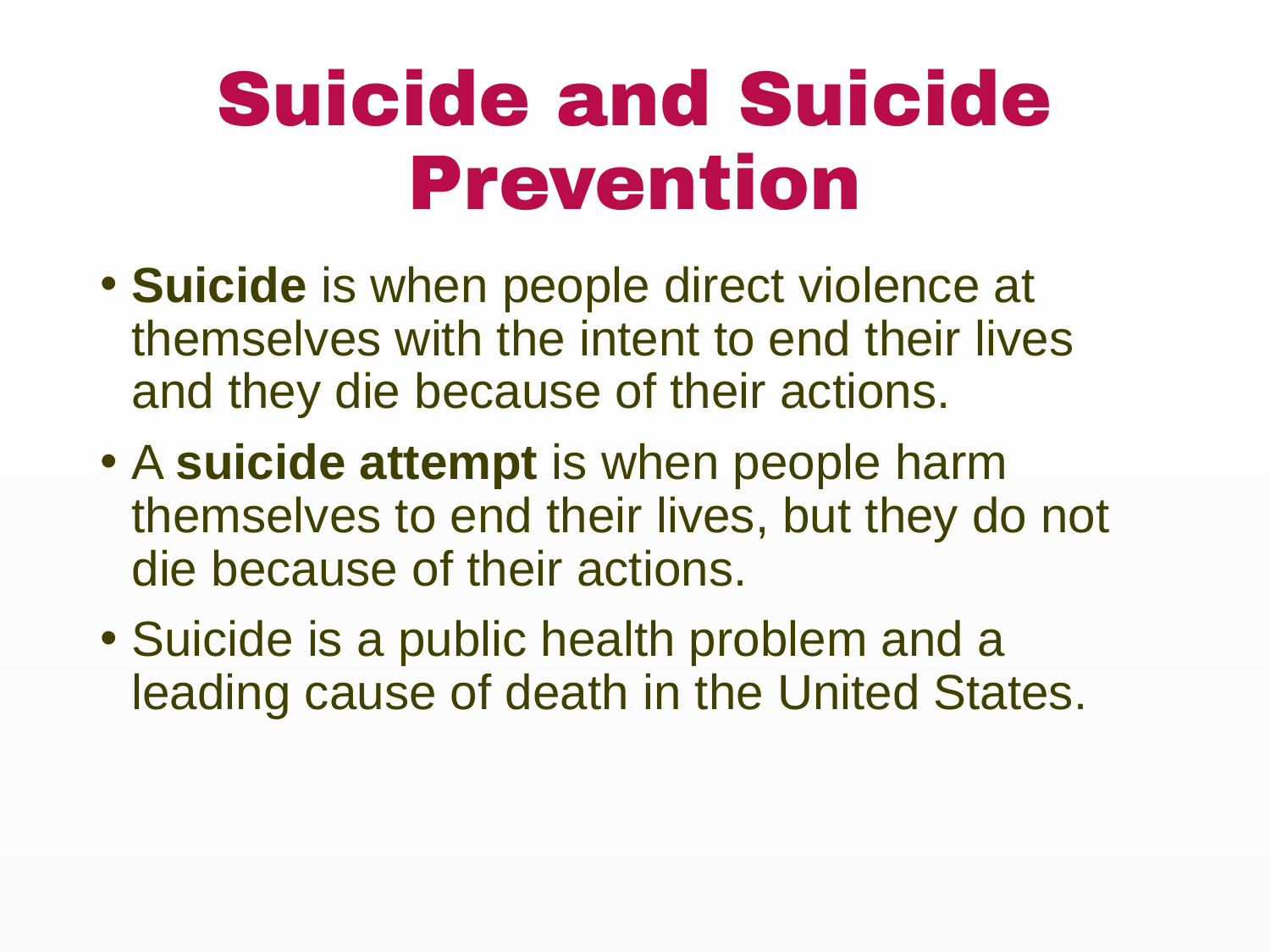

# Suicide and Suicide Prevention
Suicide is when people direct violence at themselves with the intent to end their lives and they die because of their actions.
A suicide attempt is when people harm themselves to end their lives, but they do not die because of their actions.
Suicide is a public health problem and a leading cause of death in the United States.